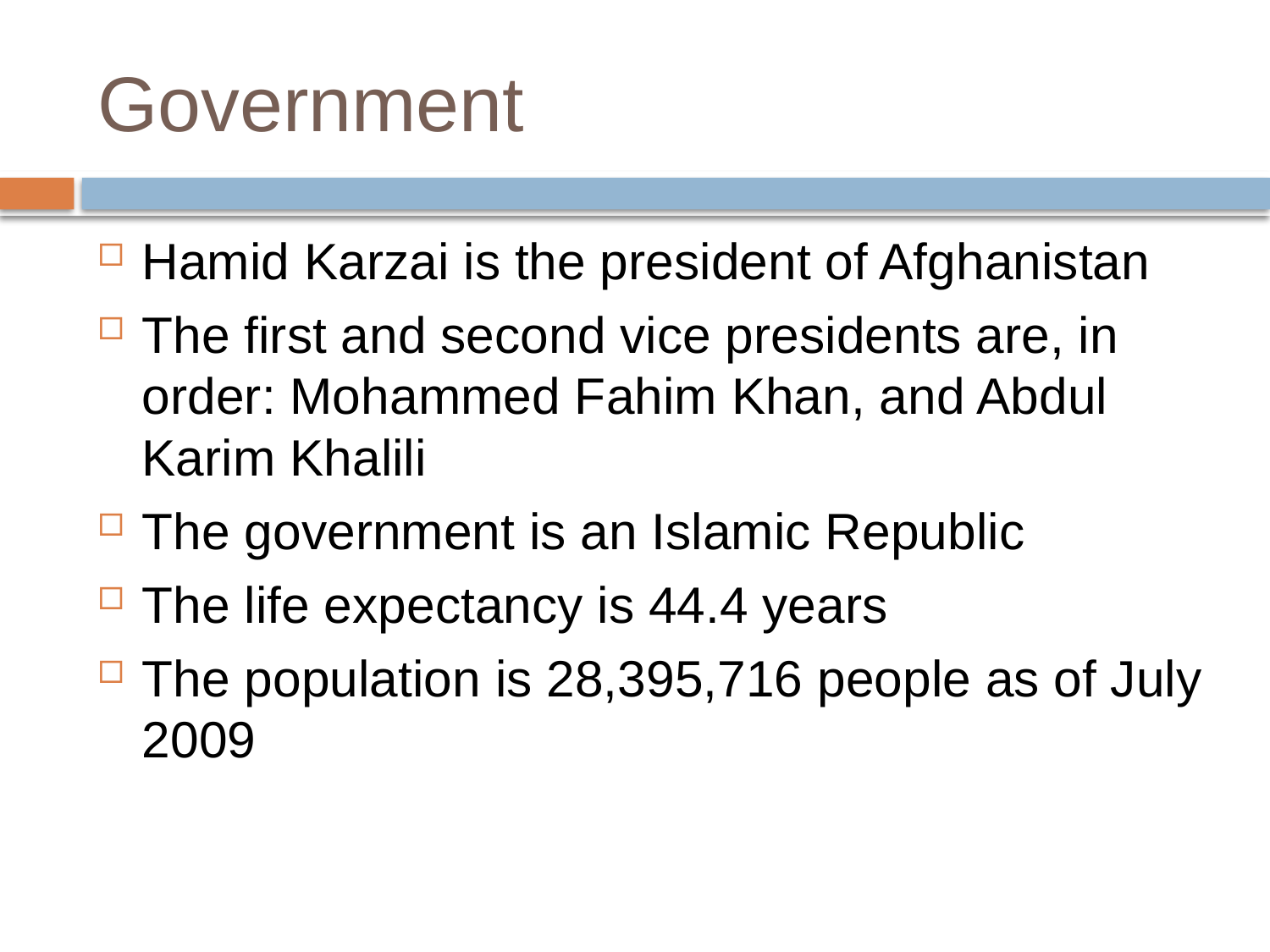

# Government
Hamid Karzai is the president of Afghanistan
The first and second vice presidents are, in order: Mohammed Fahim Khan, and Abdul Karim Khalili
The government is an Islamic Republic
The life expectancy is 44.4 years
The population is 28,395,716 people as of July 2009